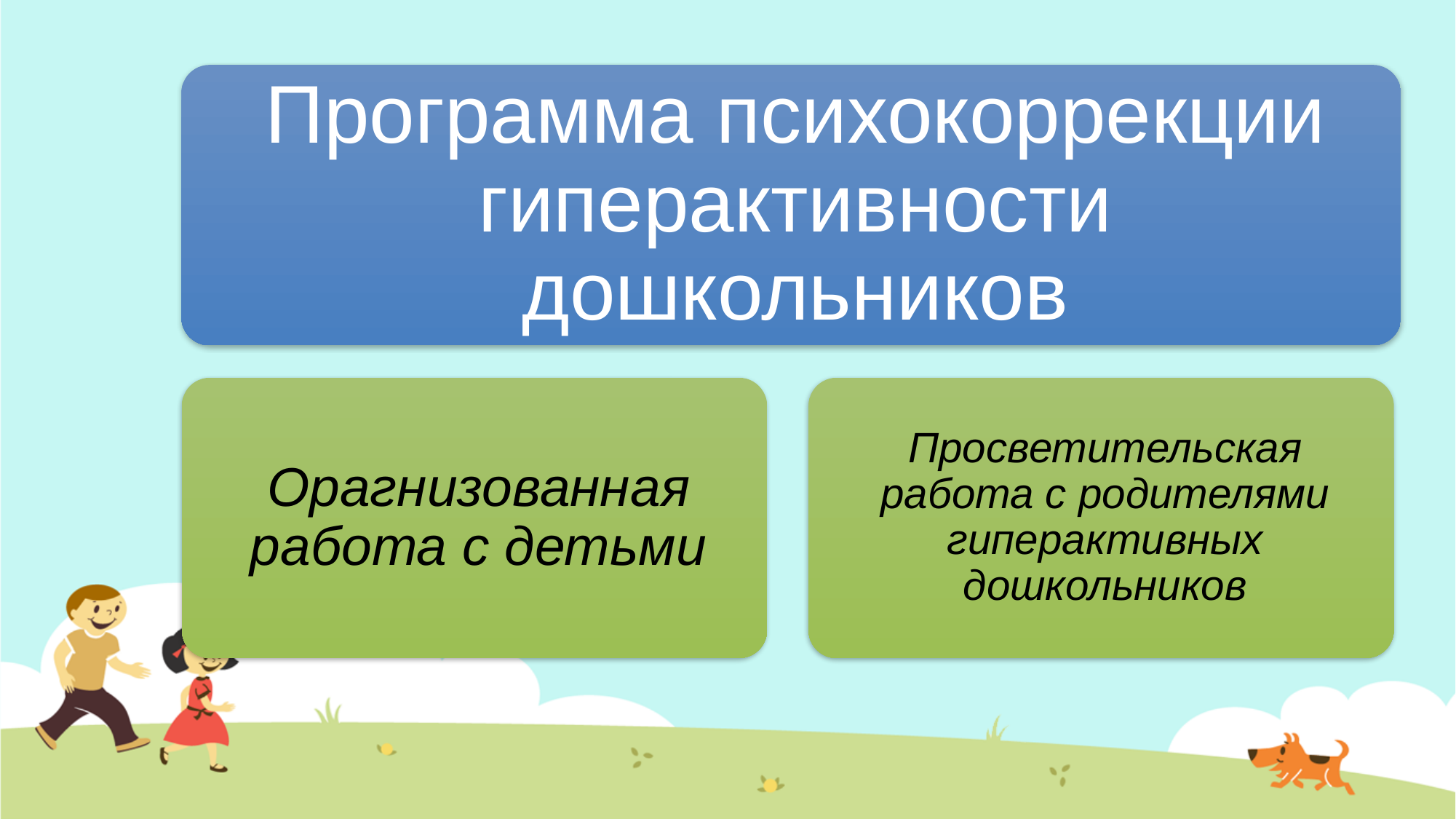

Программа психокоррекции гиперактивности дошкольников
Орагнизованная работа с детьми
Просветительская работа с родителями гиперактивных дошкольников